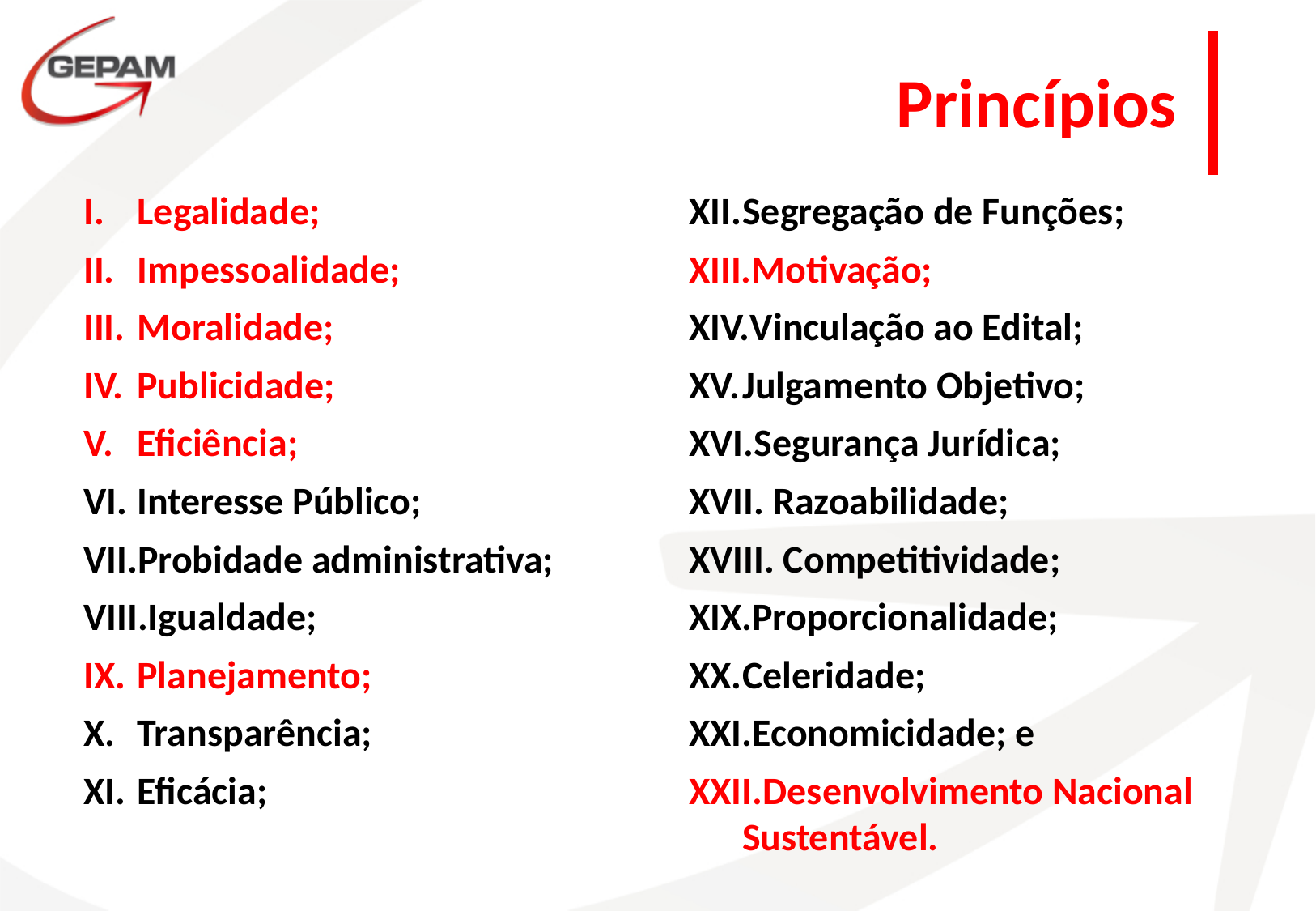

Princípios
Legalidade;
Impessoalidade;
Moralidade;
Publicidade;
Eficiência;
Interesse Público;
Probidade administrativa;
Igualdade;
Planejamento;
Transparência;
Eficácia;

Segregação de Funções;
Motivação;
Vinculação ao Edital;
Julgamento Objetivo;
Segurança Jurídica;
 Razoabilidade;
 Competitividade;
Proporcionalidade;
Celeridade;
Economicidade; e
Desenvolvimento Nacional           Sustentável.